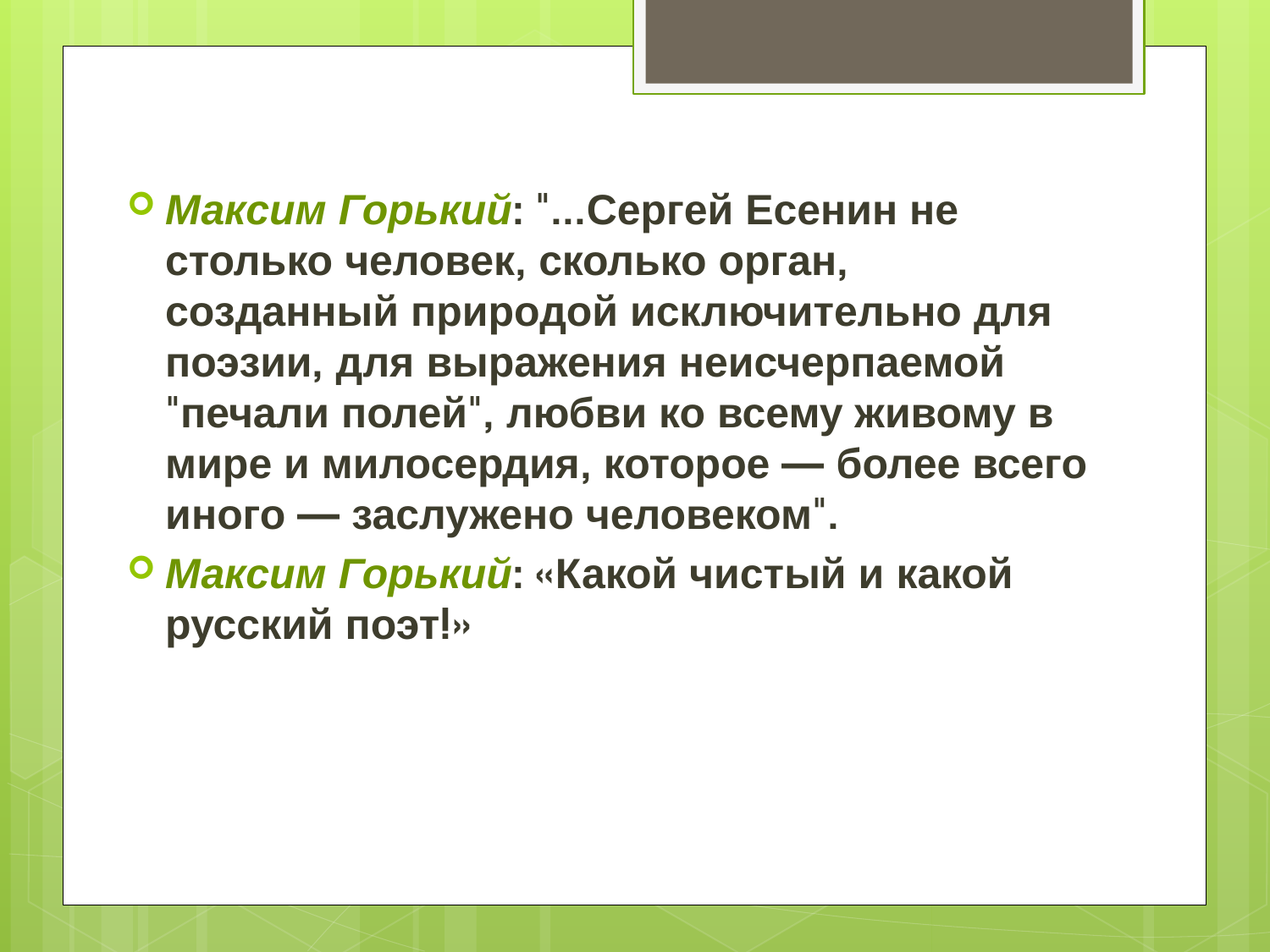

Максим Горький: "...Сергей Есенин не столько человек, сколько орган, созданный природой исключительно для поэзии, для выражения неисчерпаемой "печали полей", любви ко всему живому в мире и милосердия, которое — более всего иного — заслужено человеком".
Максим Горький: «Какой чистый и какой русский поэт!»